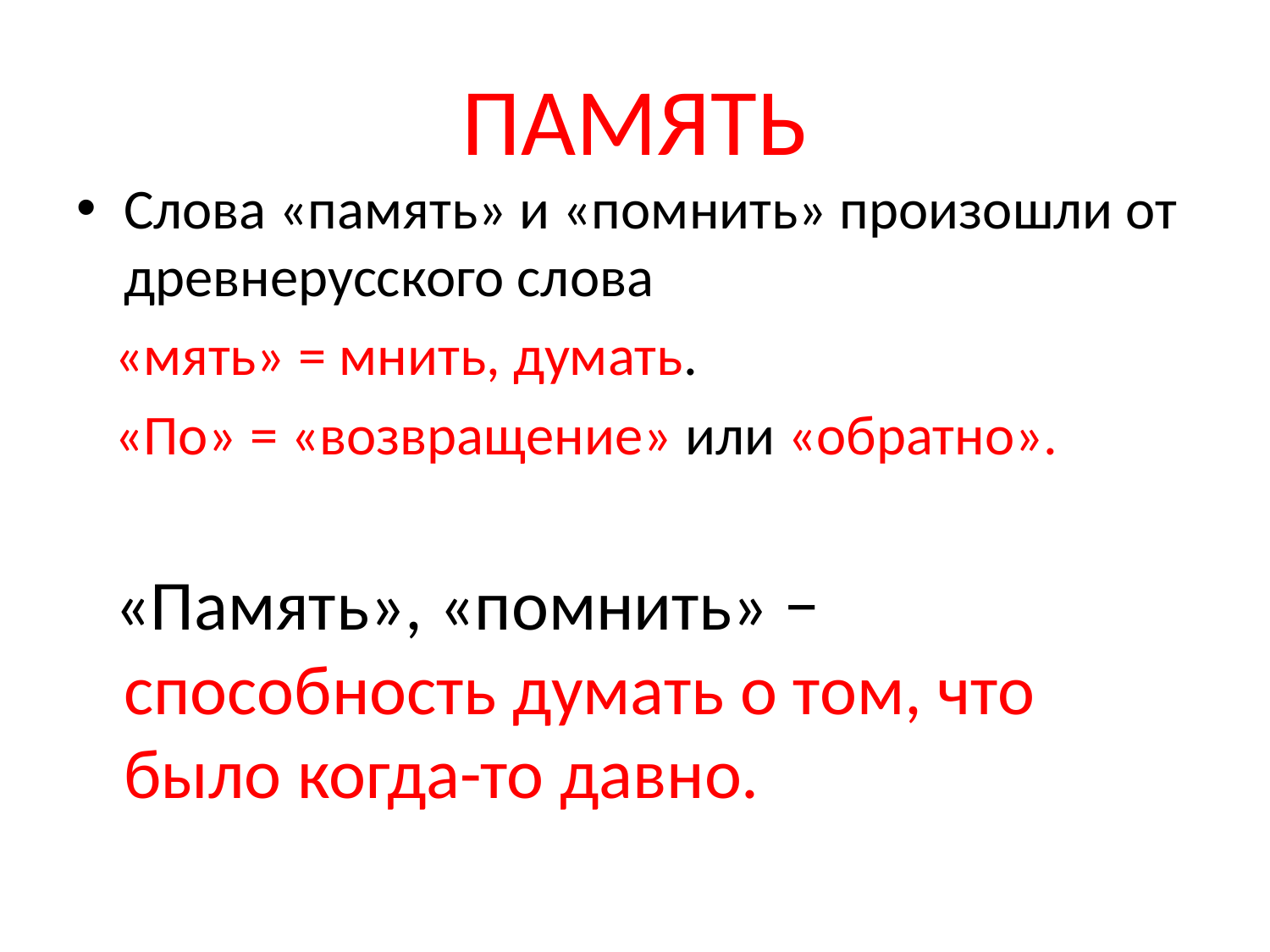

# ПАМЯТЬ
Слова «память» и «помнить» произошли от древнерусского слова
   «мять» = мнить, думать.
   «По» = «возвращение» или «обратно».

   «Память», «помнить» − способность думать о том, что было когда-то давно.